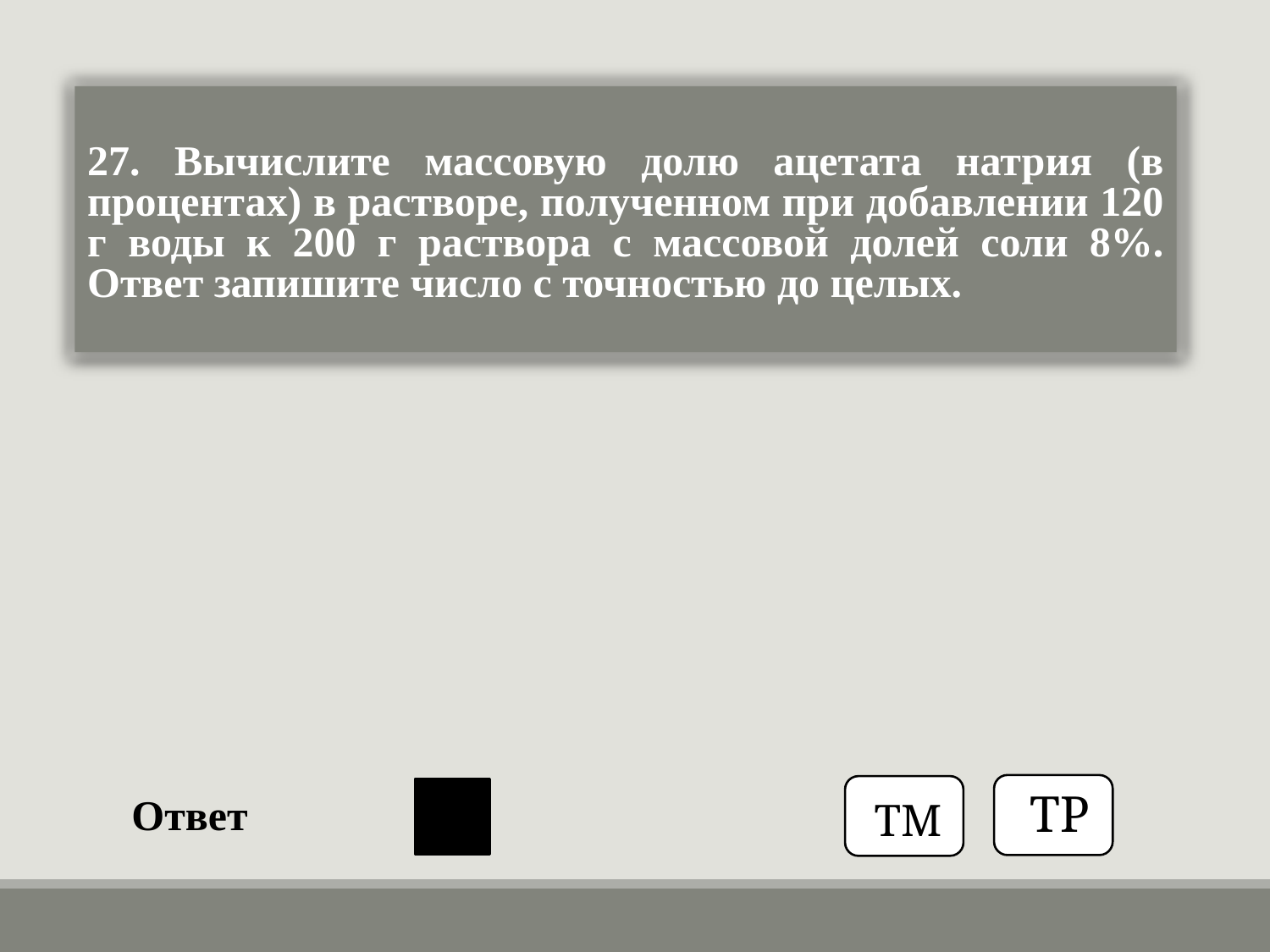

27. Вычислите массовую долю ацетата натрия (в процентах) в растворе, полученном при добавлении 120 г воды к 200 г раствора с массовой долей соли 8%. Ответ запишите число с точностью до целых.

ТР
ТМ
5

   Ответ